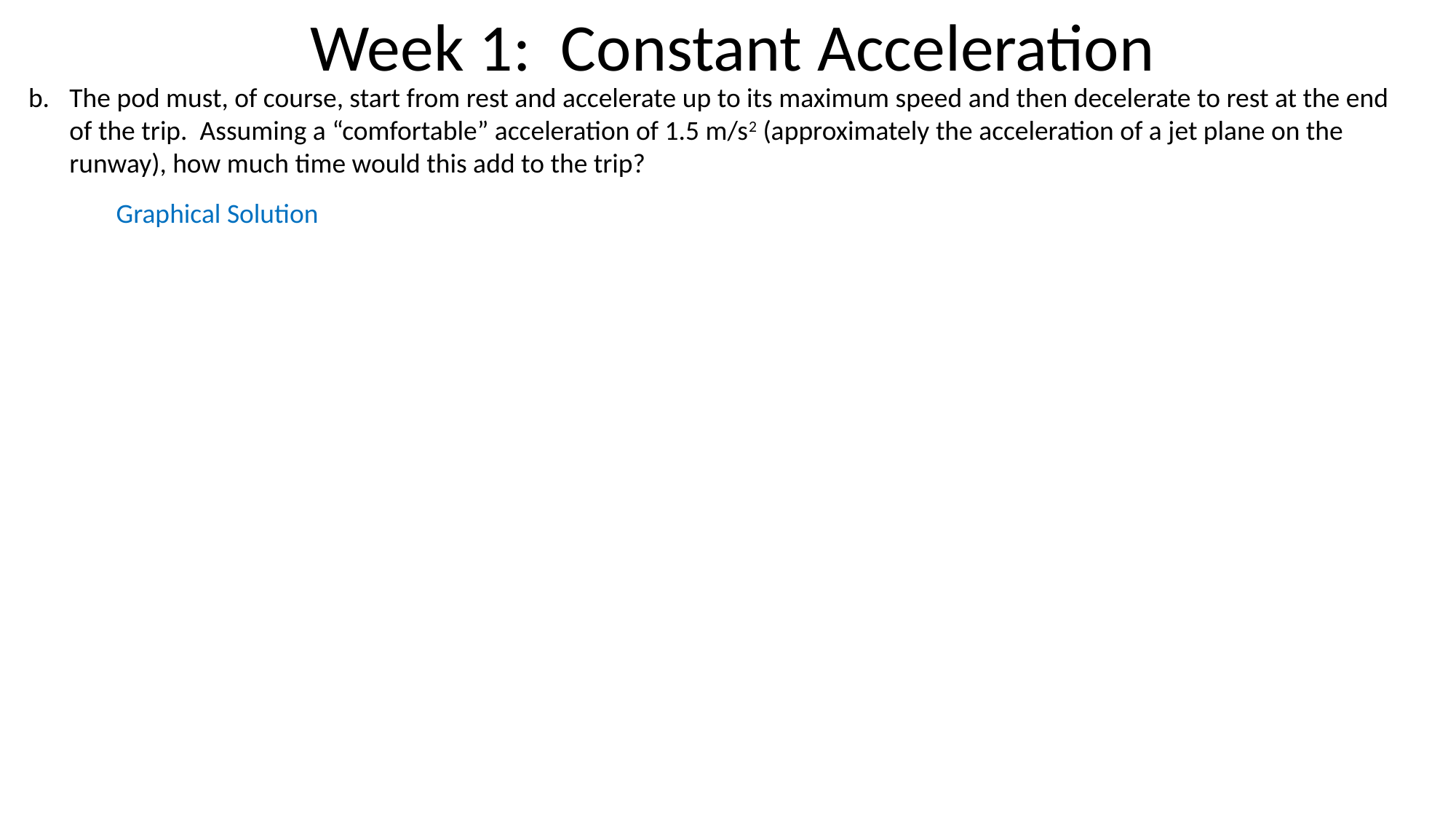

# Week 1:  Constant Acceleration
The pod must, of course, start from rest and accelerate up to its maximum speed and then decelerate to rest at the end of the trip.  Assuming a “comfortable” acceleration of 1.5 m/s2 (approximately the acceleration of a jet plane on the runway), how much time would this add to the trip?
Graphical Solution